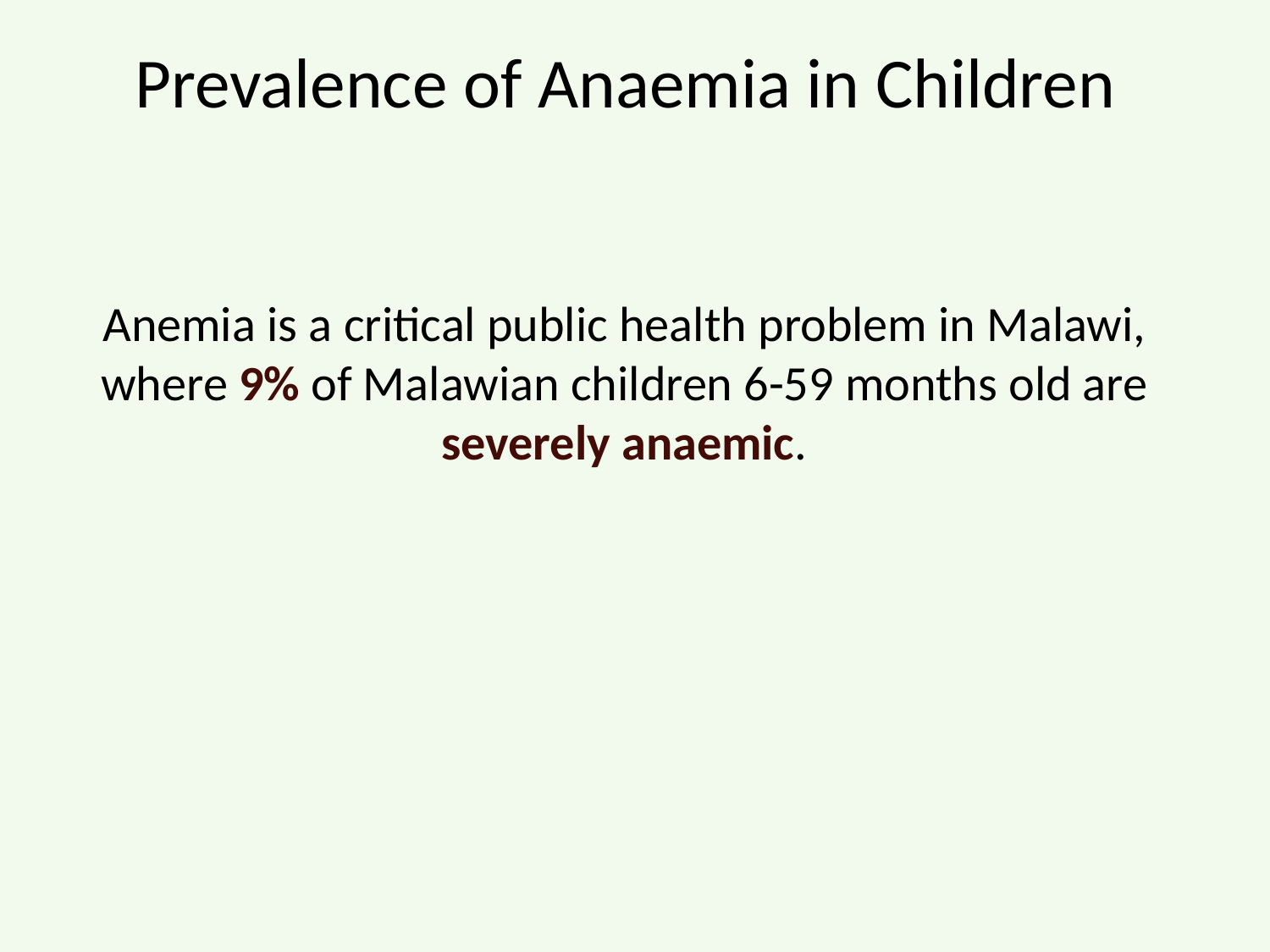

# Prevalence of Anaemia in Children
Anemia is a critical public health problem in Malawi, where 9% of Malawian children 6-59 months old are severely anaemic.